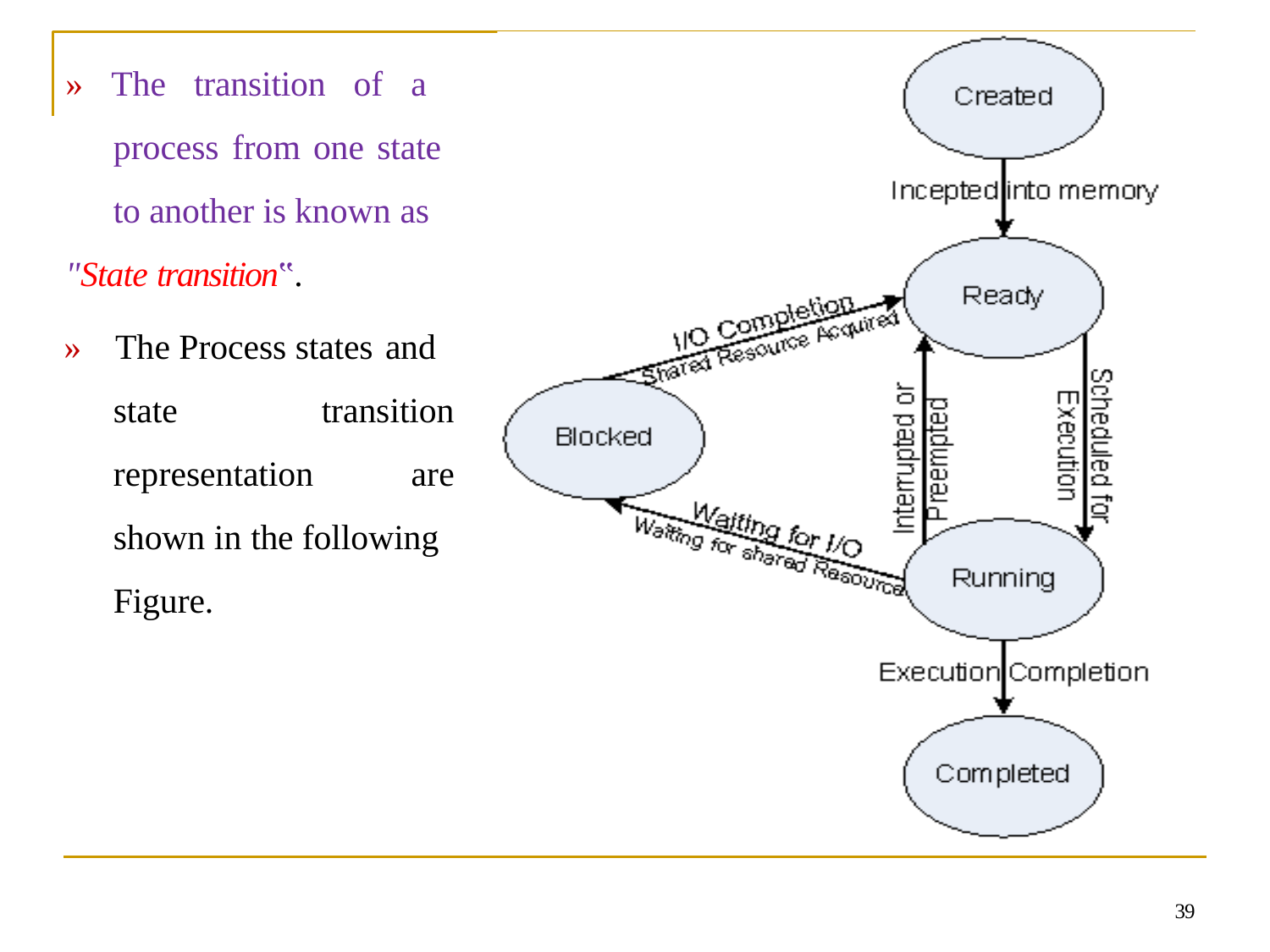

» The transition of a  process from one state  to another is known as
"State transition‟.
»	The Process states and
state  representation
transition
are
shown in the following  Figure.
39